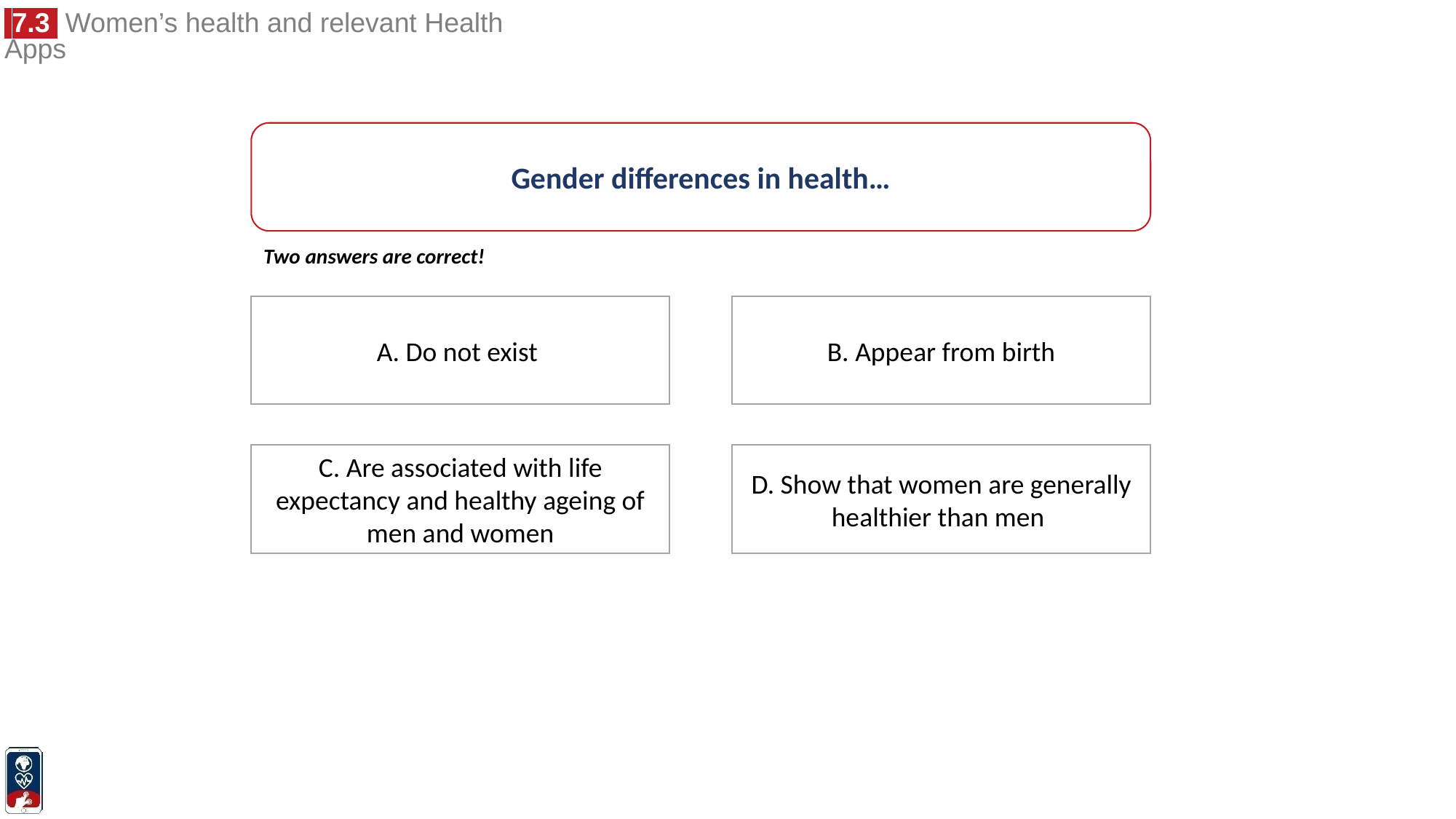

Gender differences in health…
Two answers are correct!
A. Do not exist
B. Appear from birth
C. Are associated with life expectancy and healthy ageing of men and women
D. Show that women are generally healthier than men